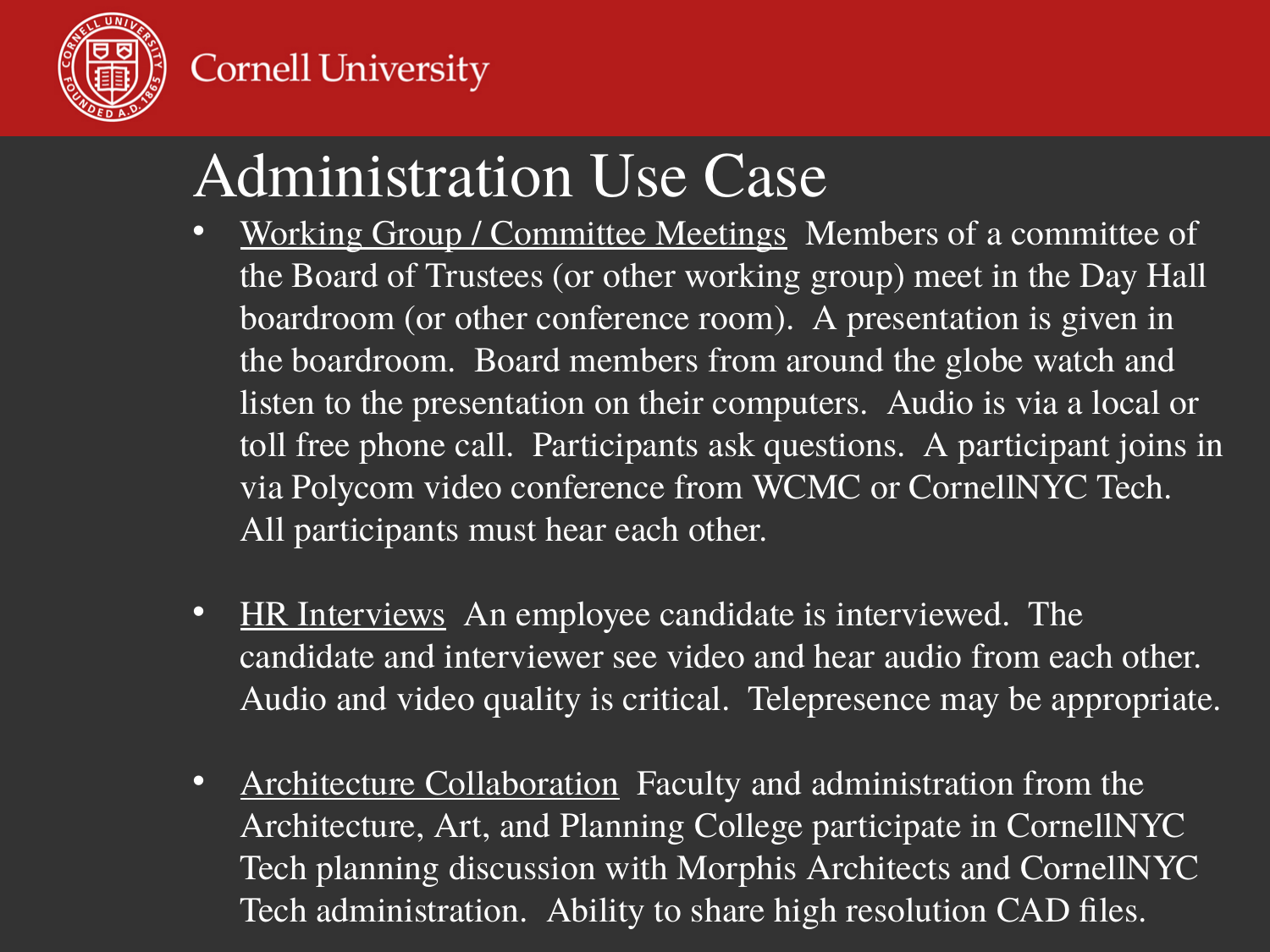

Administration Use Case
Working Group / Committee Meetings  Members of a committee of the Board of Trustees (or other working group) meet in the Day Hall boardroom (or other conference room).  A presentation is given in the boardroom.  Board members from around the globe watch and listen to the presentation on their computers.  Audio is via a local or toll free phone call.  Participants ask questions.  A participant joins in via Polycom video conference from WCMC or CornellNYC Tech.  All participants must hear each other.

HR Interviews  An employee candidate is interviewed.  The candidate and interviewer see video and hear audio from each other.  Audio and video quality is critical.  Telepresence may be appropriate.

Architecture Collaboration  Faculty and administration from the Architecture, Art, and Planning College participate in CornellNYC Tech planning discussion with Morphis Architects and CornellNYC Tech administration.  Ability to share high resolution CAD files.